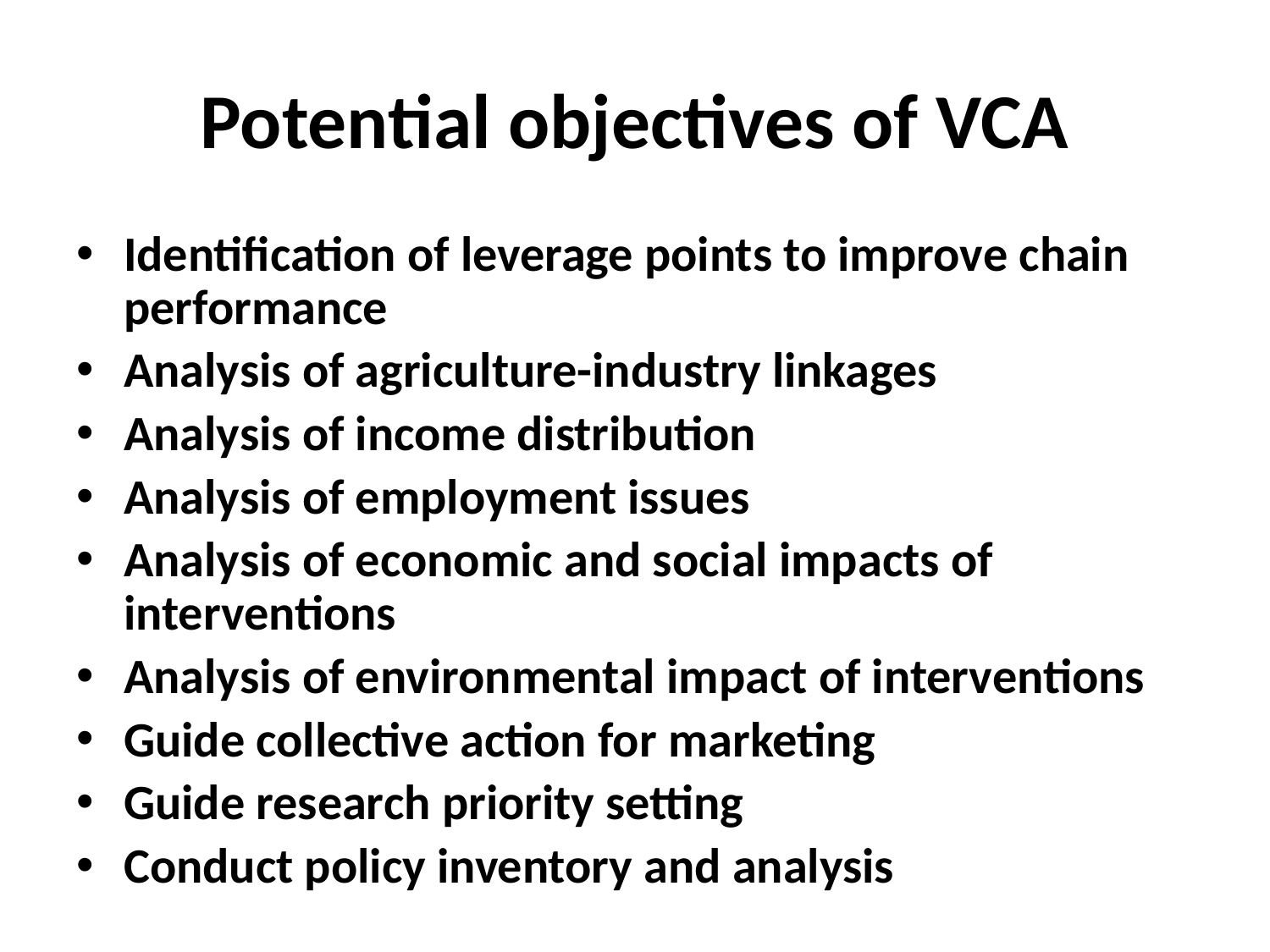

# Potential objectives of VCA
Identification of leverage points to improve chain performance
Analysis of agriculture-industry linkages
Analysis of income distribution
Analysis of employment issues
Analysis of economic and social impacts of interventions
Analysis of environmental impact of interventions
Guide collective action for marketing
Guide research priority setting
Conduct policy inventory and analysis